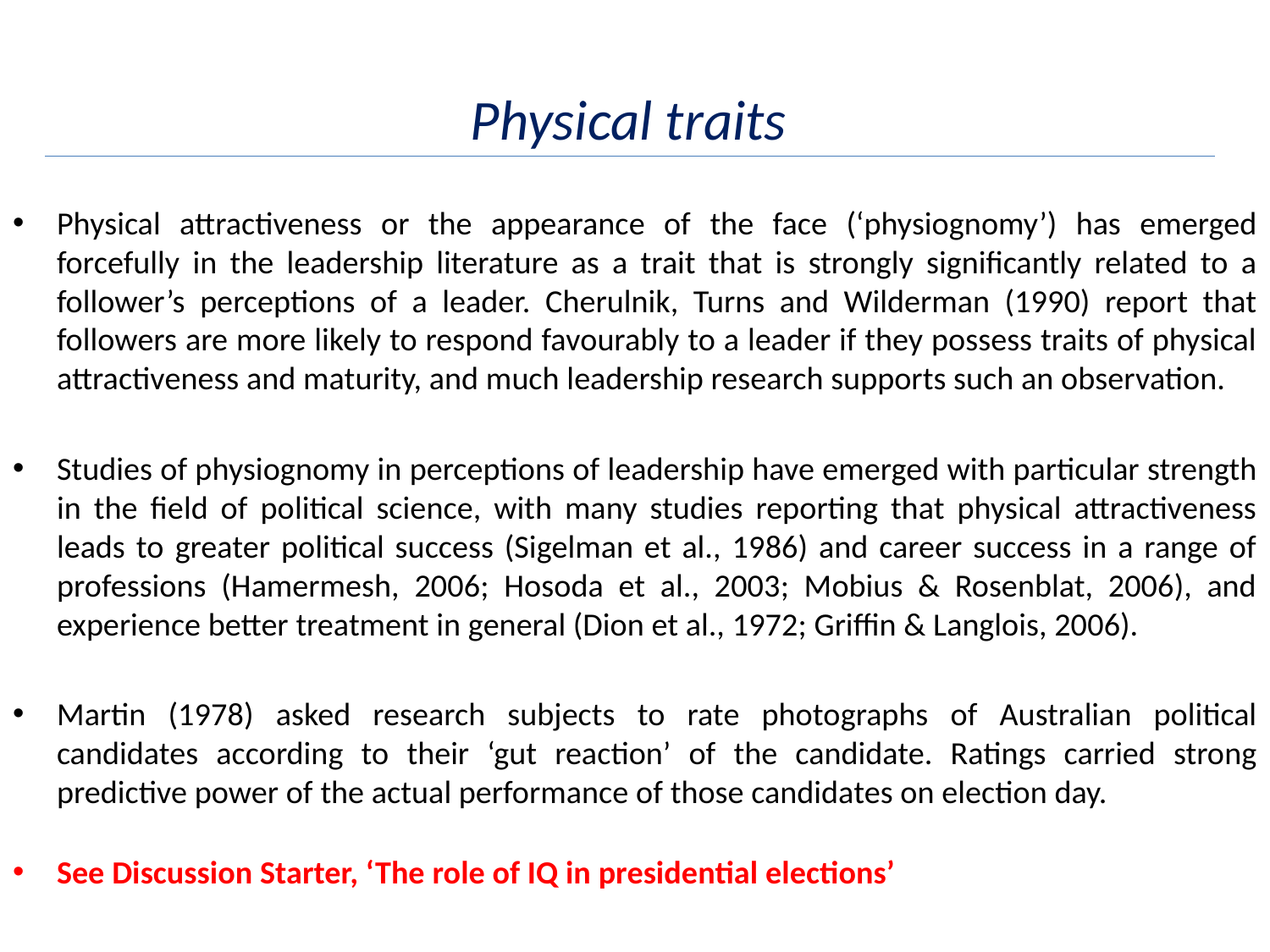

# Physical traits
Physical attractiveness or the appearance of the face (‘physiognomy’) has emerged forcefully in the leadership literature as a trait that is strongly significantly related to a follower’s perceptions of a leader. Cherulnik, Turns and Wilderman (1990) report that followers are more likely to respond favourably to a leader if they possess traits of physical attractiveness and maturity, and much leadership research supports such an observation.

Studies of physiognomy in perceptions of leadership have emerged with particular strength in the field of political science, with many studies reporting that physical attractiveness leads to greater political success (Sigelman et al., 1986) and career success in a range of professions (Hamermesh, 2006; Hosoda et al., 2003; Mobius & Rosenblat, 2006), and experience better treatment in general (Dion et al., 1972; Griffin & Langlois, 2006).

Martin (1978) asked research subjects to rate photographs of Australian political candidates according to their ‘gut reaction’ of the candidate. Ratings carried strong predictive power of the actual performance of those candidates on election day.

See Discussion Starter, ‘The role of IQ in presidential elections’